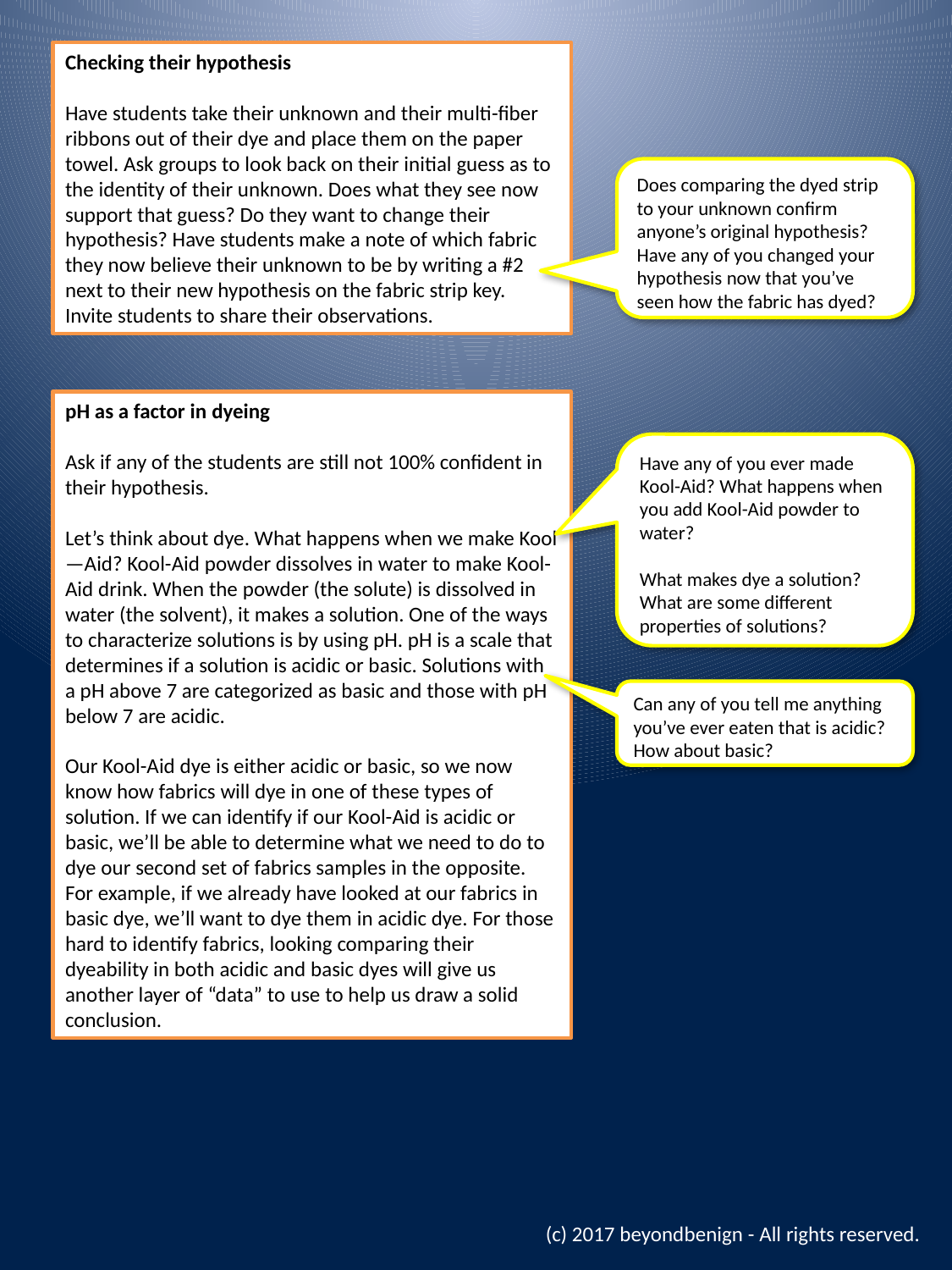

Checking their hypothesis

Have students take their unknown and their multi-fiber ribbons out of their dye and place them on the paper towel. Ask groups to look back on their initial guess as to the identity of their unknown. Does what they see now support that guess? Do they want to change their hypothesis? Have students make a note of which fabric they now believe their unknown to be by writing a #2 next to their new hypothesis on the fabric strip key. Invite students to share their observations.
Does comparing the dyed strip to your unknown confirm anyone’s original hypothesis? Have any of you changed your hypothesis now that you’ve seen how the fabric has dyed?
pH as a factor in dyeing

Ask if any of the students are still not 100% confident in their hypothesis.

Let’s think about dye. What happens when we make Kool—Aid? Kool-Aid powder dissolves in water to make Kool-Aid drink. When the powder (the solute) is dissolved in water (the solvent), it makes a solution. One of the ways to characterize solutions is by using pH. pH is a scale that determines if a solution is acidic or basic. Solutions with a pH above 7 are categorized as basic and those with pH below 7 are acidic.

Our Kool-Aid dye is either acidic or basic, so we now know how fabrics will dye in one of these types of solution. If we can identify if our Kool-Aid is acidic or basic, we’ll be able to determine what we need to do to dye our second set of fabrics samples in the opposite. For example, if we already have looked at our fabrics in basic dye, we’ll want to dye them in acidic dye. For those hard to identify fabrics, looking comparing their dyeability in both acidic and basic dyes will give us another layer of “data” to use to help us draw a solid conclusion.
Have any of you ever made Kool-Aid? What happens when you add Kool-Aid powder to water?

What makes dye a solution? What are some different properties of solutions?
Can any of you tell me anything you’ve ever eaten that is acidic? How about basic?
(c) 2017 beyondbenign - All rights reserved.